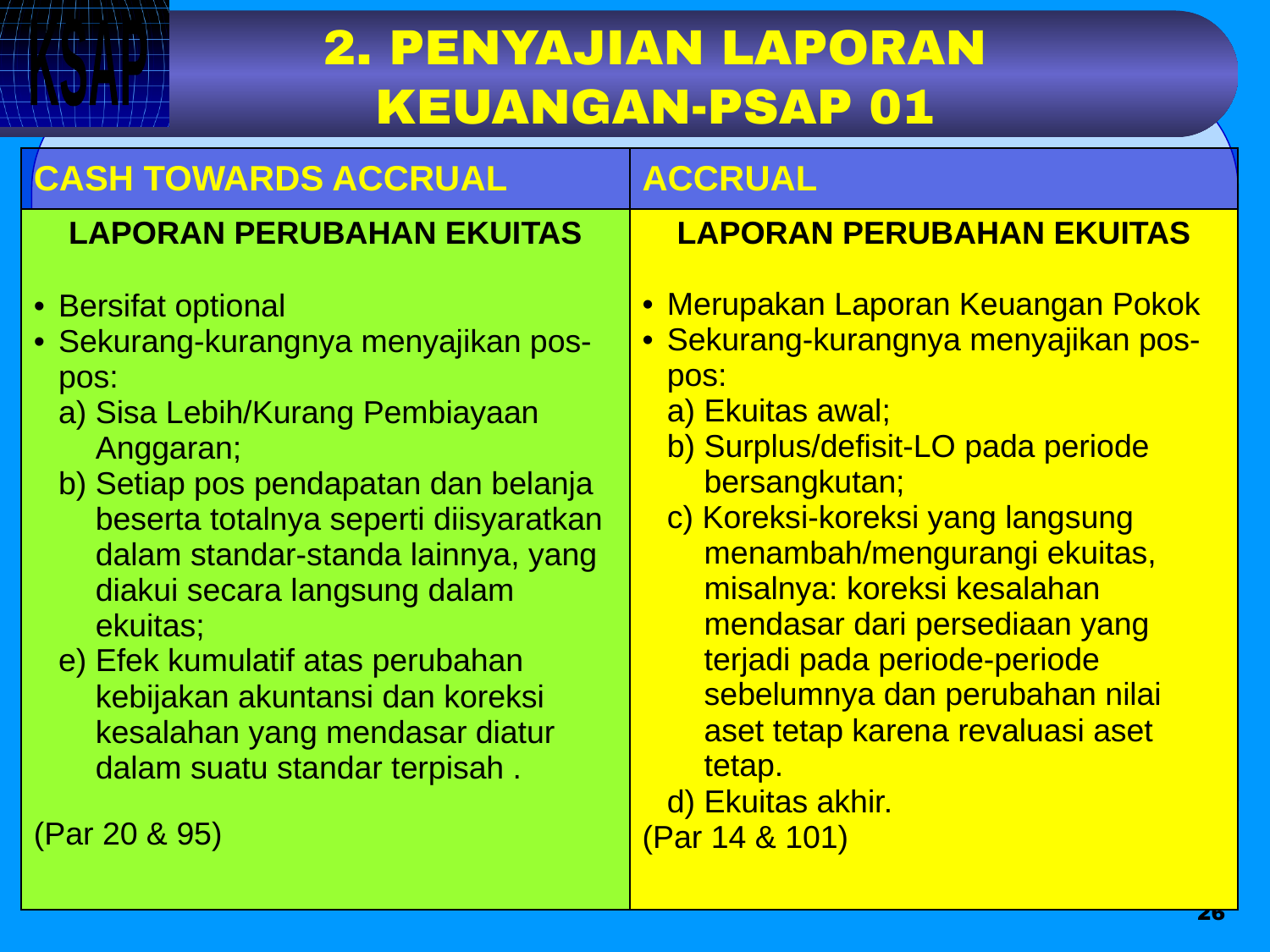

# 2. PENYAJIAN LAPORAN KEUANGAN-PSAP 01
| CASH TOWARDS ACCRUAL | ACCRUAL |
| --- | --- |
| LAPORAN PERUBAHAN EKUITAS Bersifat optional Sekurang-kurangnya menyajikan pos-pos: a) Sisa Lebih/Kurang Pembiayaan Anggaran; b) Setiap pos pendapatan dan belanja beserta totalnya seperti diisyaratkan dalam standar-standa lainnya, yang diakui secara langsung dalam ekuitas; e) Efek kumulatif atas perubahan kebijakan akuntansi dan koreksi kesalahan yang mendasar diatur dalam suatu standar terpisah . (Par 20 & 95) | LAPORAN PERUBAHAN EKUITAS Merupakan Laporan Keuangan Pokok Sekurang-kurangnya menyajikan pos-pos: a) Ekuitas awal; b) Surplus/defisit-LO pada periode bersangkutan; c) Koreksi-koreksi yang langsung menambah/mengurangi ekuitas, misalnya: koreksi kesalahan mendasar dari persediaan yang terjadi pada periode-periode sebelumnya dan perubahan nilai aset tetap karena revaluasi aset tetap. d) Ekuitas akhir. (Par 14 & 101) |
26